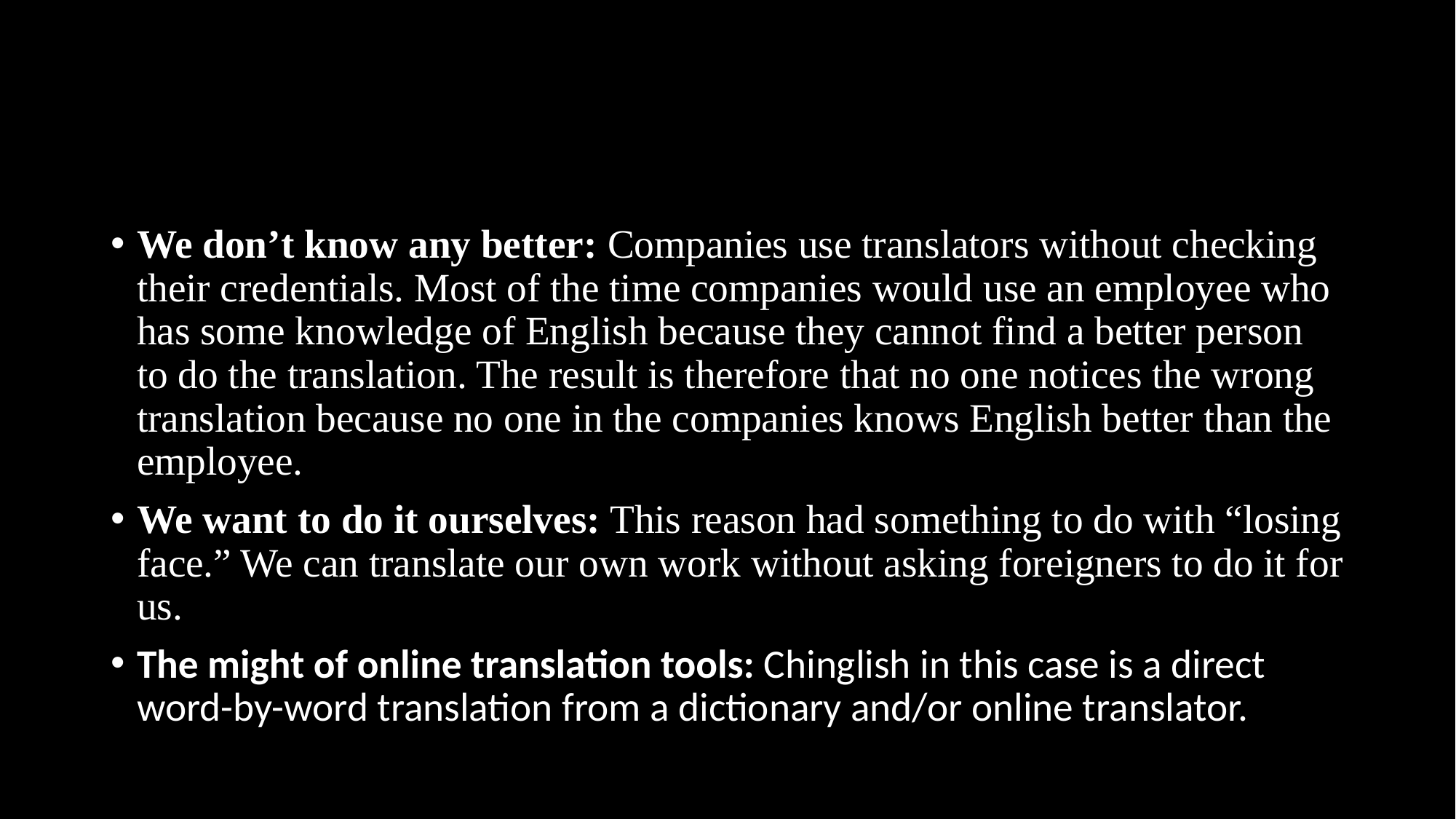

#
We don’t know any better: Companies use translators without checking their credentials. Most of the time companies would use an employee who has some knowledge of English because they cannot find a better person to do the translation. The result is therefore that no one notices the wrong translation because no one in the companies knows English better than the employee.
We want to do it ourselves: This reason had something to do with “losing face.” We can translate our own work without asking foreigners to do it for us.
The might of online translation tools: Chinglish in this case is a direct word-by-word translation from a dictionary and/or online translator.